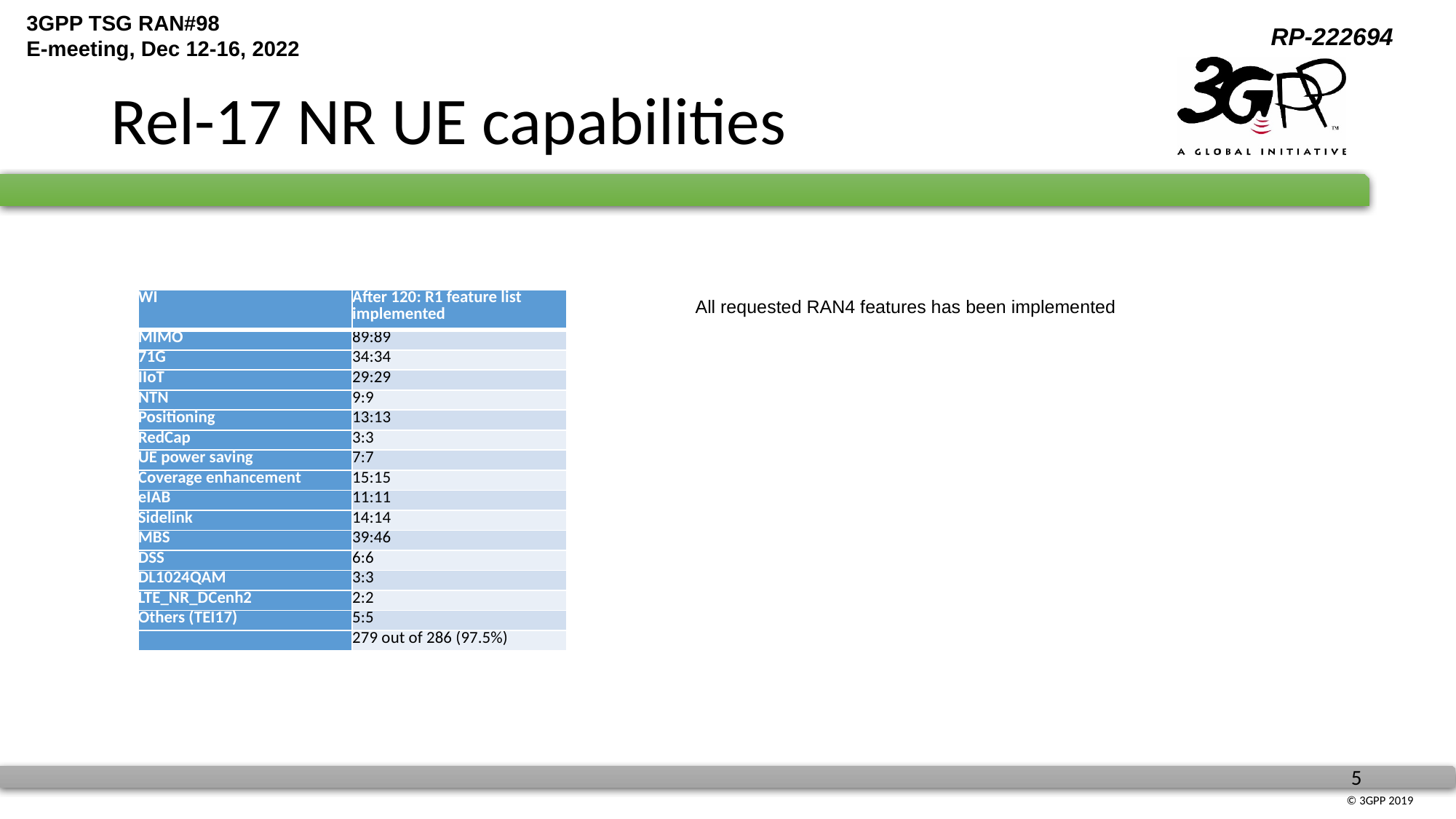

# Rel-17 NR UE capabilities
| WI | After 120: R1 feature list implemented |
| --- | --- |
| MIMO | 89:89 |
| 71G | 34:34 |
| IIoT | 29:29 |
| NTN | 9:9 |
| Positioning | 13:13 |
| RedCap | 3:3 |
| UE power saving | 7:7 |
| Coverage enhancement | 15:15 |
| eIAB | 11:11 |
| Sidelink | 14:14 |
| MBS | 39:46 |
| DSS | 6:6 |
| DL1024QAM | 3:3 |
| LTE\_NR\_DCenh2 | 2:2 |
| Others (TEI17) | 5:5 |
|  | 279 out of 286 (97.5%) |
All requested RAN4 features has been implemented